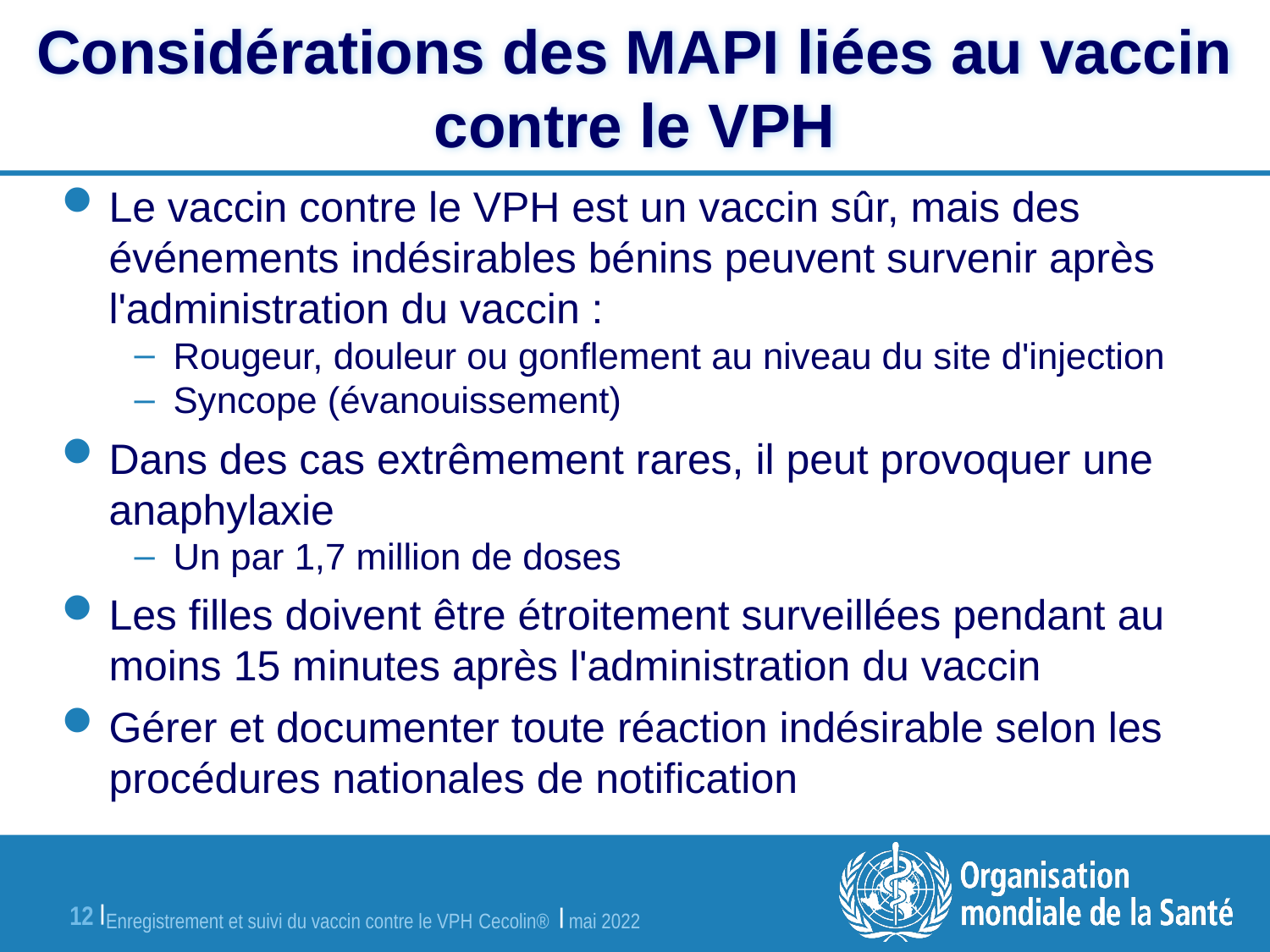

# Considérations des MAPI liées au vaccin contre le VPH
Le vaccin contre le VPH est un vaccin sûr, mais des événements indésirables bénins peuvent survenir après l'administration du vaccin :
Rougeur, douleur ou gonflement au niveau du site d'injection
Syncope (évanouissement)
Dans des cas extrêmement rares, il peut provoquer une anaphylaxie
Un par 1,7 million de doses
Les filles doivent être étroitement surveillées pendant au moins 15 minutes après l'administration du vaccin
Gérer et documenter toute réaction indésirable selon les procédures nationales de notification